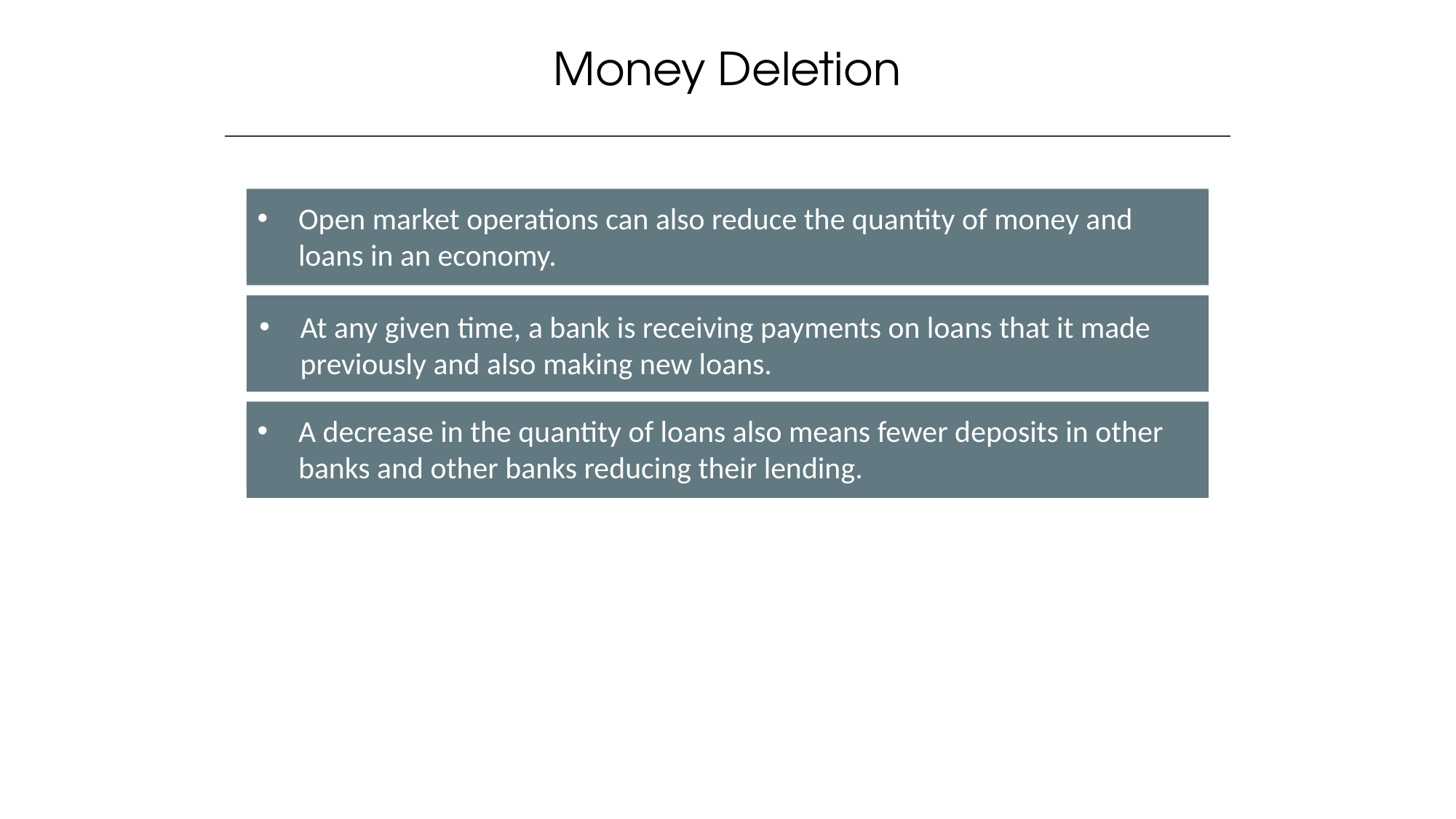

Money Deletion

Open market operations can also reduce the quantity of money and loans in an economy.

At any given time, a bank is receiving payments on loans that it made previously and also making new loans.

A decrease in the quantity of loans also means fewer deposits in other banks and other banks reducing their lending.